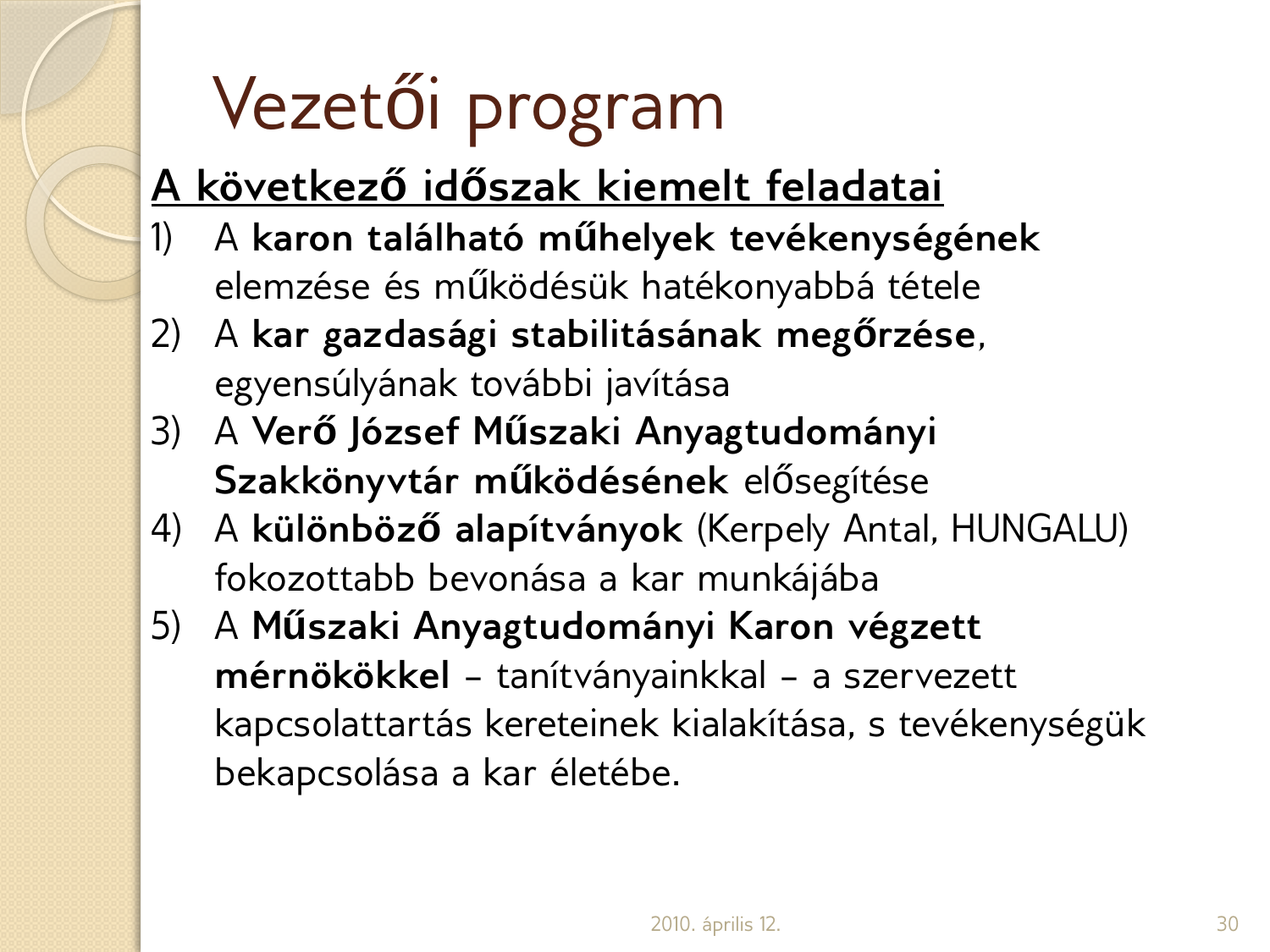

# Vezetői program
A következő időszak kiemelt feladatai
A karon található műhelyek tevékenységének elemzése és működésük hatékonyabbá tétele
A kar gazdasági stabilitásának megőrzése, egyensúlyának további javítása
A Verő József Műszaki Anyagtudományi Szakkönyvtár működésének elősegítése
A különböző alapítványok (Kerpely Antal, HUNGALU) fokozottabb bevonása a kar munkájába
A Műszaki Anyagtudományi Karon végzett mérnökökkel – tanítványainkkal – a szervezett kapcsolattartás kereteinek kialakítása, s tevékenységük bekapcsolása a kar életébe.
2010. április 12.
30